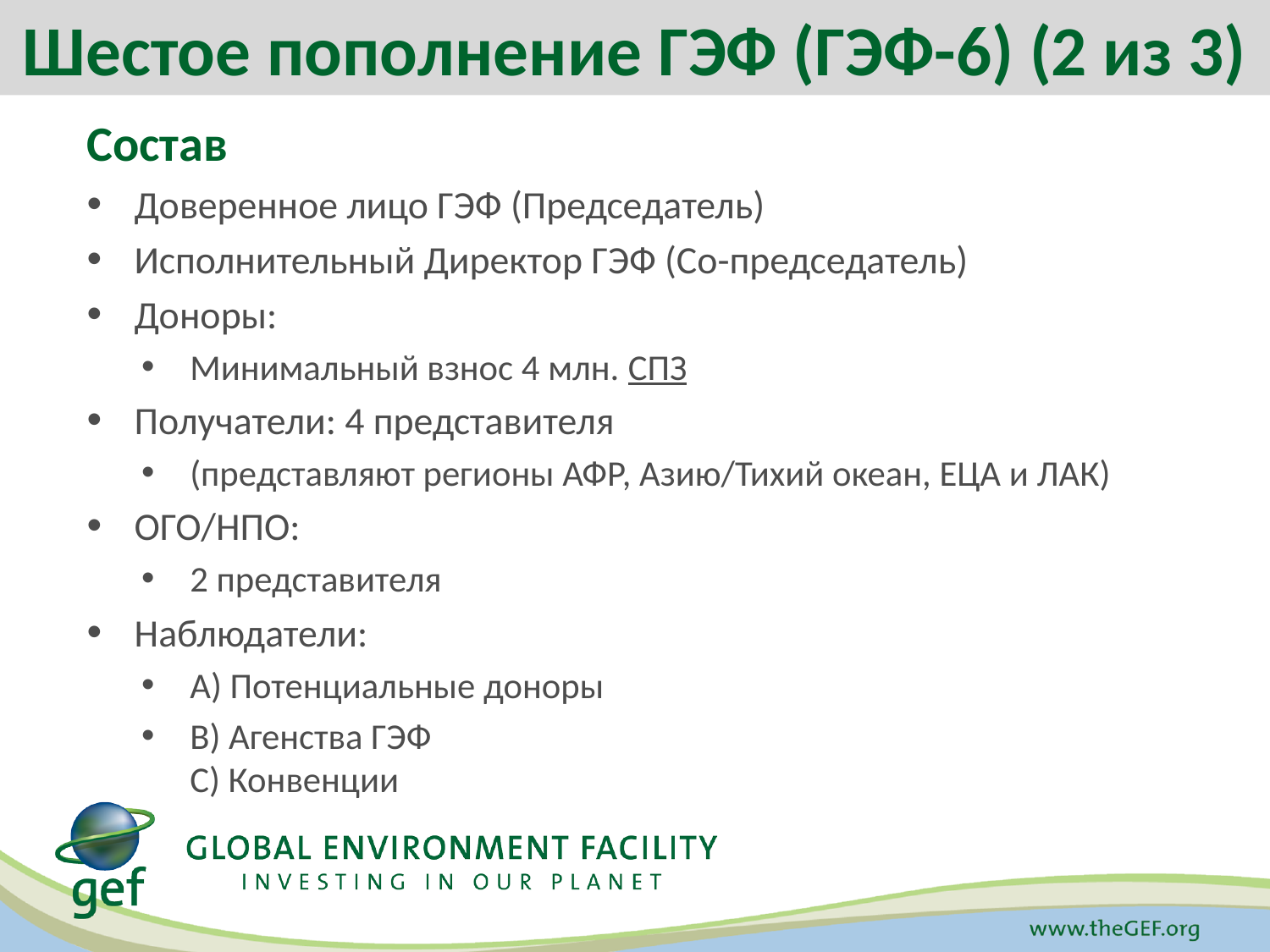

Шестое пополнение ГЭФ (ГЭФ-6) (2 из 3)
Состав
Доверенное лицо ГЭФ (Председатель)
Исполнительный Директор ГЭФ (Со-председатель)
Доноры:
Минимальный взнос 4 млн. СПЗ
Получатели: 4 представителя
(представляют регионы АФР, Азию/Тихий океан, ЕЦА и ЛАК)
ОГО/НПО:
2 представителя
Наблюдатели:
A) Потенциальные доноры
B) Агенства ГЭФ
C) Конвенции